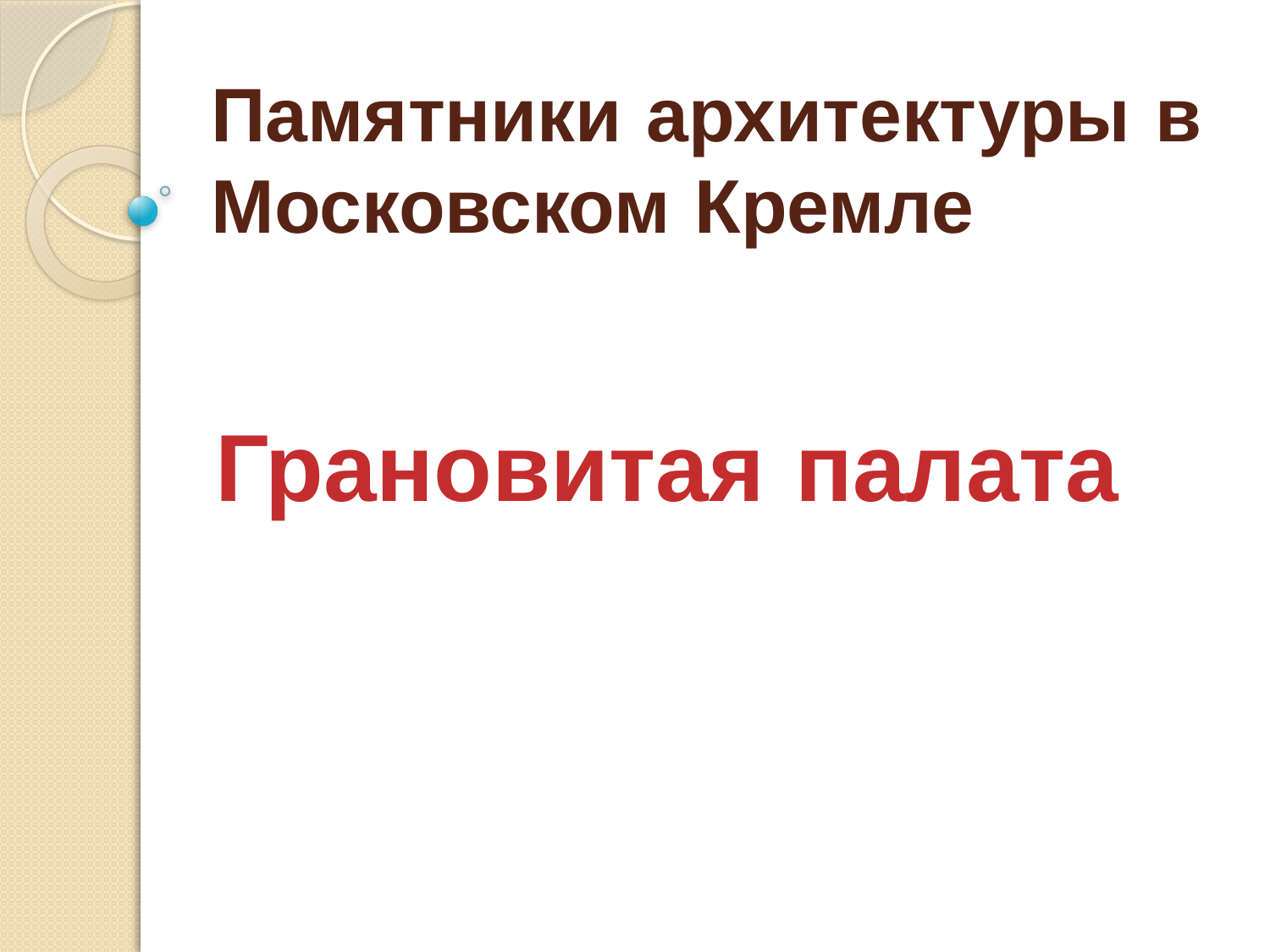

# Памятники архитектуры в Московском Кремле
Грановитая палата